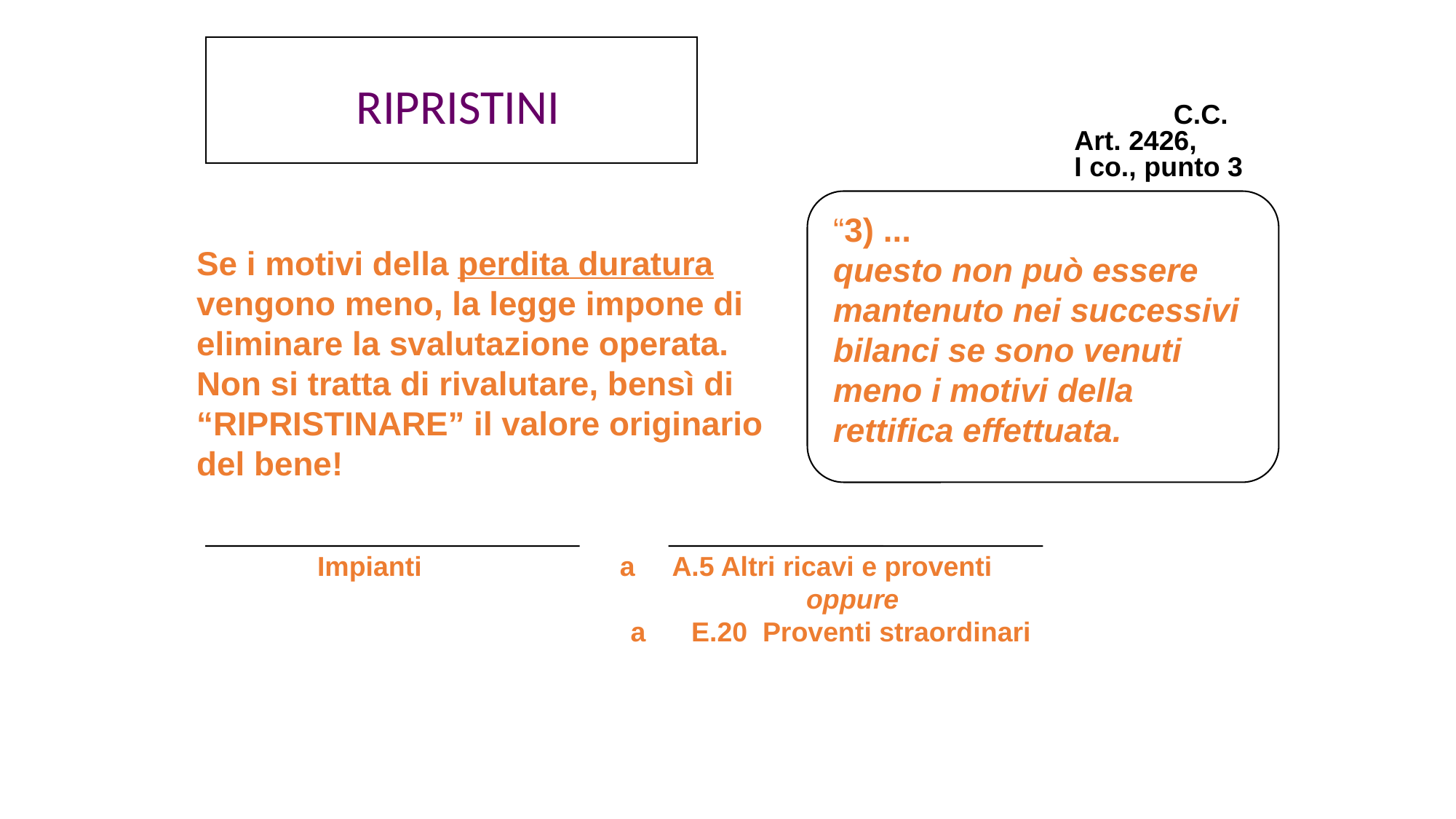

RIPRISTINI

             C.C.
Art. 2426,
I co., punto 3

“3) ...
questo non può essere
mantenuto nei successivi
bilanci se sono venuti meno i motivi della rettifica effettuata.
Se i motivi della perdita duratura vengono meno, la legge impone di eliminare la svalutazione operata.
Non si tratta di rivalutare, bensì di
“RIPRISTINARE” il valore originario del bene!
               Impianti                          a     A.5 Altri ricavi e proventi
                                                                               oppure
                                                        a      E.20  Proventi straordinari